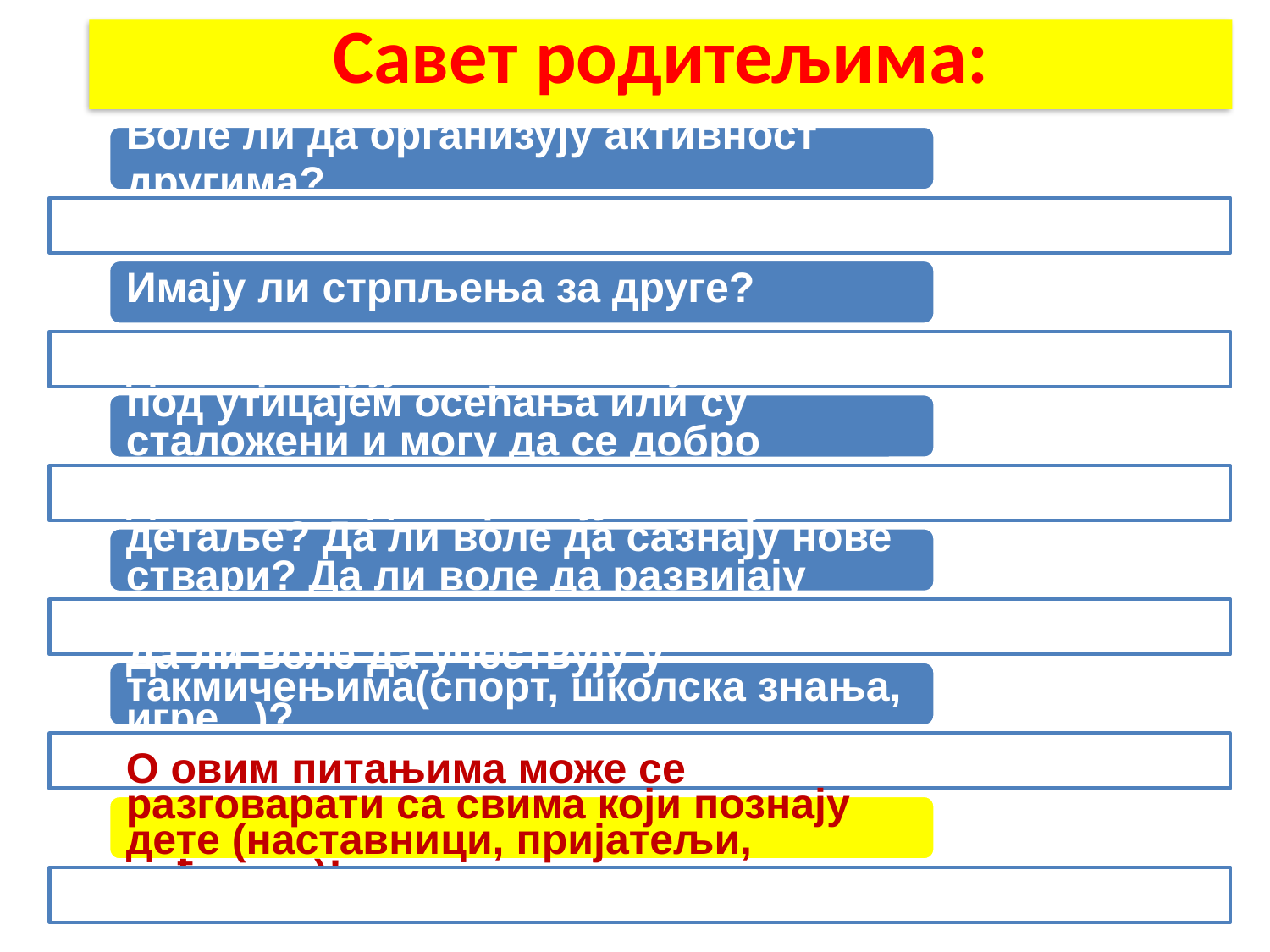

Савет родитељима:
Воле ли да организују активност другима?
Имају ли стрпљења за друге?
Да ли воле да учествују у такмичењима(спорт, школска знања, игре...)?
О овим питањима може се разговарати са свима који познају дете (наставници, пријатељи, рођаци...)!